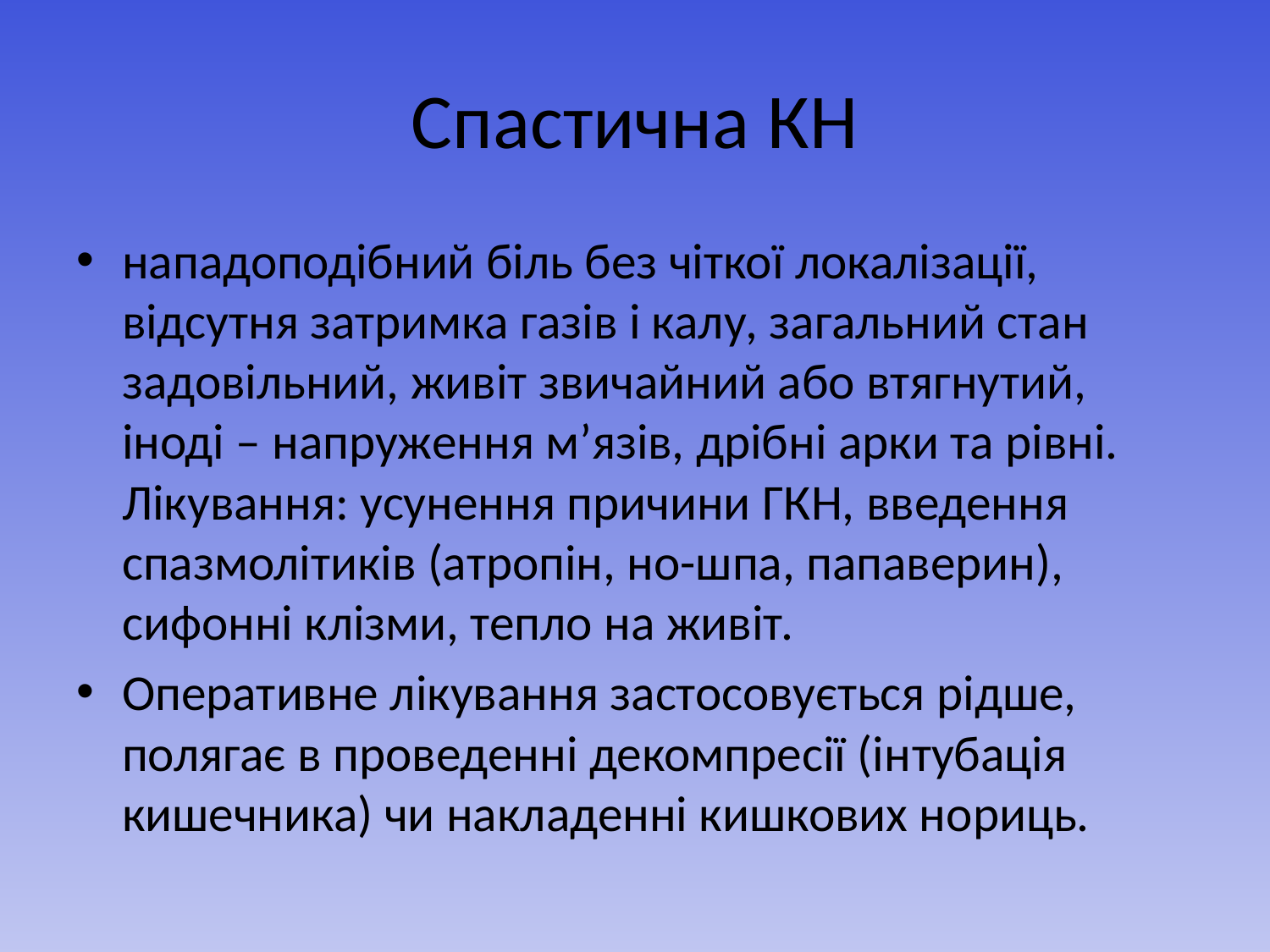

# Спастична КН
нападоподібний біль без чіткої локалізації, відсутня затримка газів і калу, загальний стан задовільний, живіт звичайний або втягнутий, іноді – напруження м’язів, дрібні арки та рівні. Лікування: усунення причини ГКН, введення спазмолітиків (атропін, но-шпа, папаверин), сифонні клізми, тепло на живіт.
Оперативне лікування застосовується рідше, полягає в проведенні декомпресії (інтубація кишечника) чи накладенні кишкових нориць.